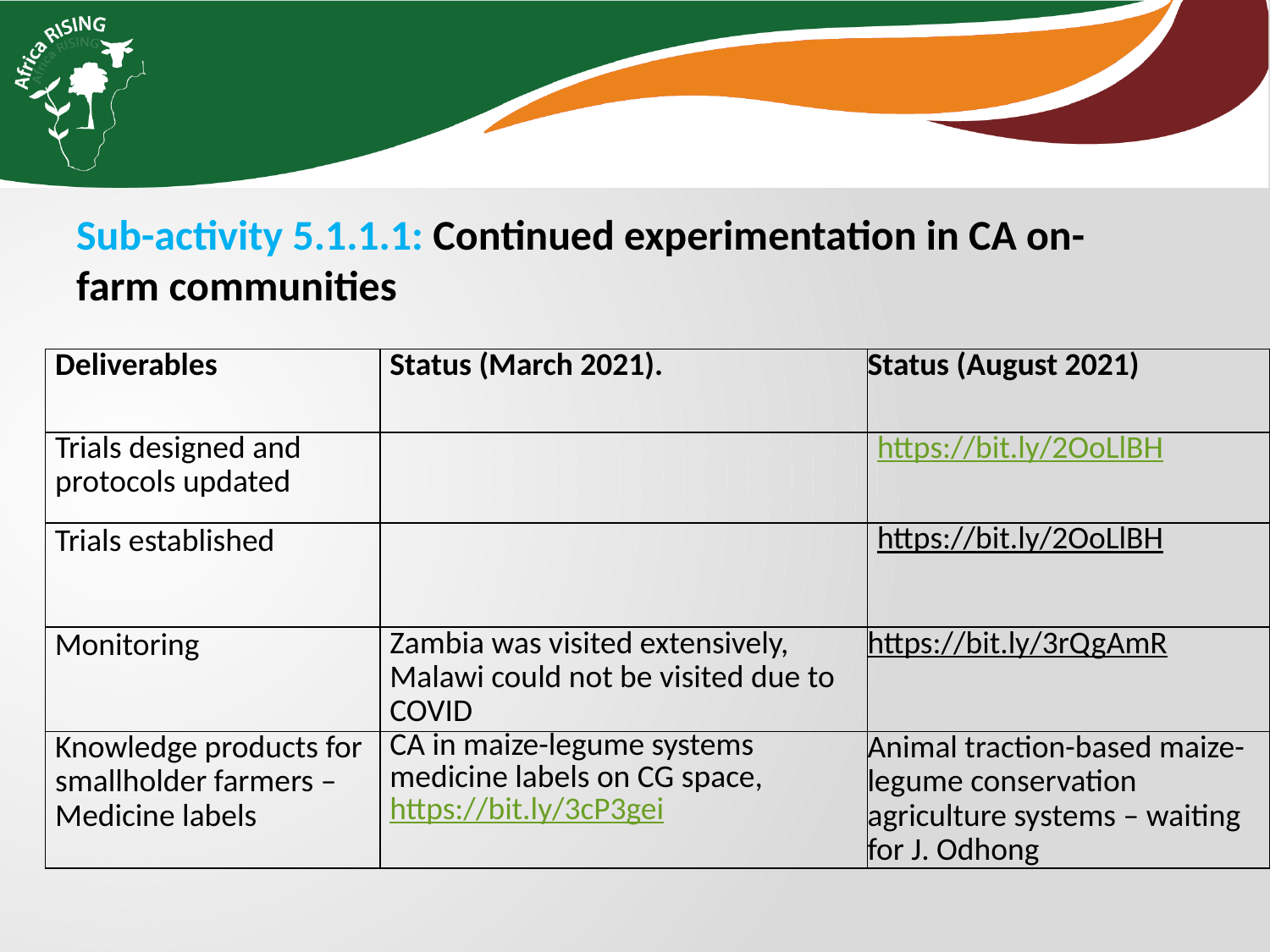

Sub-activity 5.1.1.1: Continued experimentation in CA on-farm communities
| Deliverables | Status (March 2021). | Status (August 2021) |
| --- | --- | --- |
| Trials designed and protocols updated |  | https://bit.ly/2OoLlBH |
| Trials established |  | https://bit.ly/2OoLlBH |
| Monitoring | Zambia was visited extensively, Malawi could not be visited due to COVID | https://bit.ly/3rQgAmR |
| Knowledge products for smallholder farmers – Medicine labels | CA in maize-legume systems medicine labels on CG space, https://bit.ly/3cP3gei | Animal traction-based maize-legume conservation agriculture systems – waiting for J. Odhong |